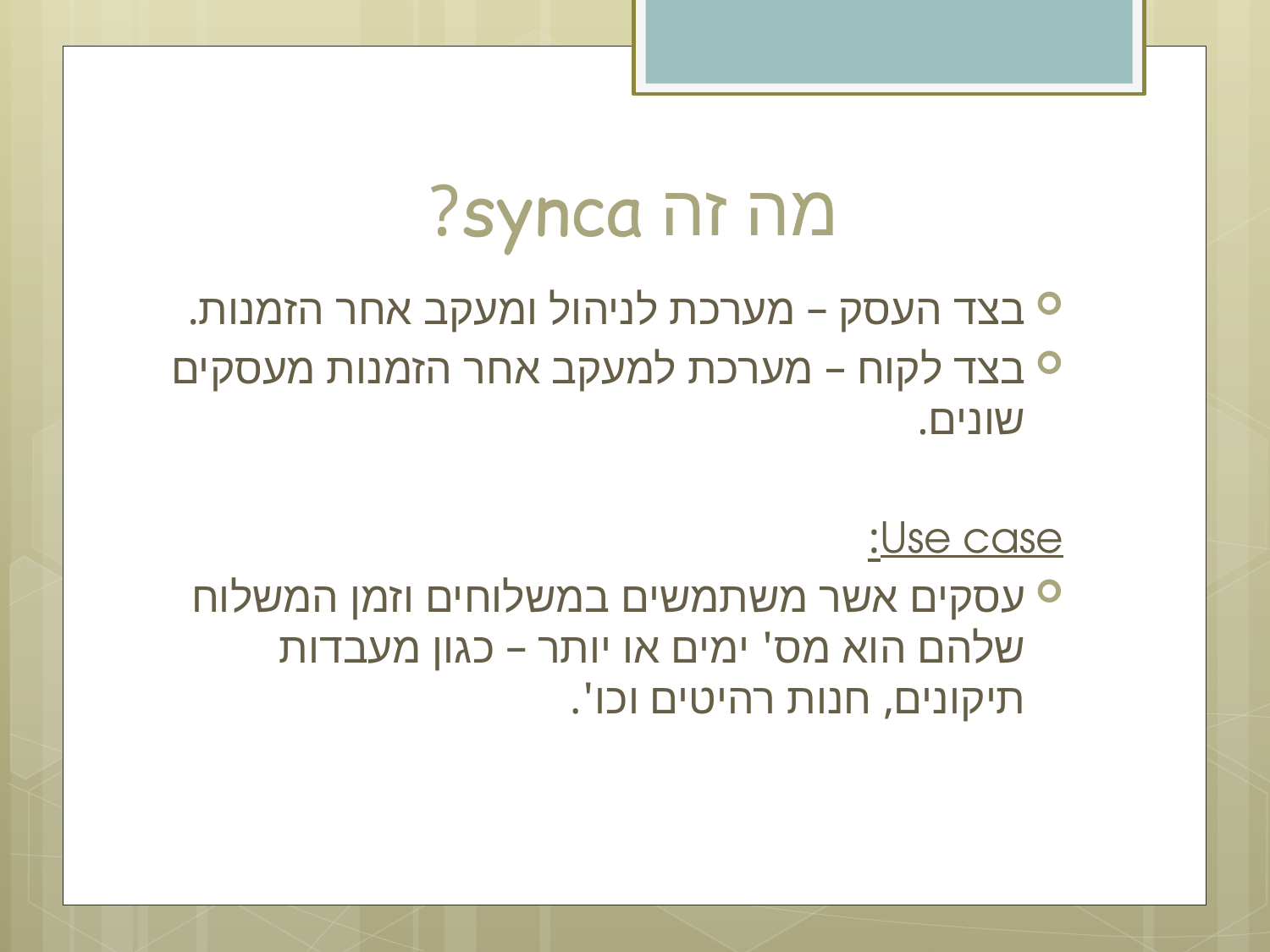

# מה זה synca?
בצד העסק – מערכת לניהול ומעקב אחר הזמנות.
בצד לקוח – מערכת למעקב אחר הזמנות מעסקים שונים.

Use case:
עסקים אשר משתמשים במשלוחים וזמן המשלוח שלהם הוא מס' ימים או יותר – כגון מעבדות תיקונים, חנות רהיטים וכו'.